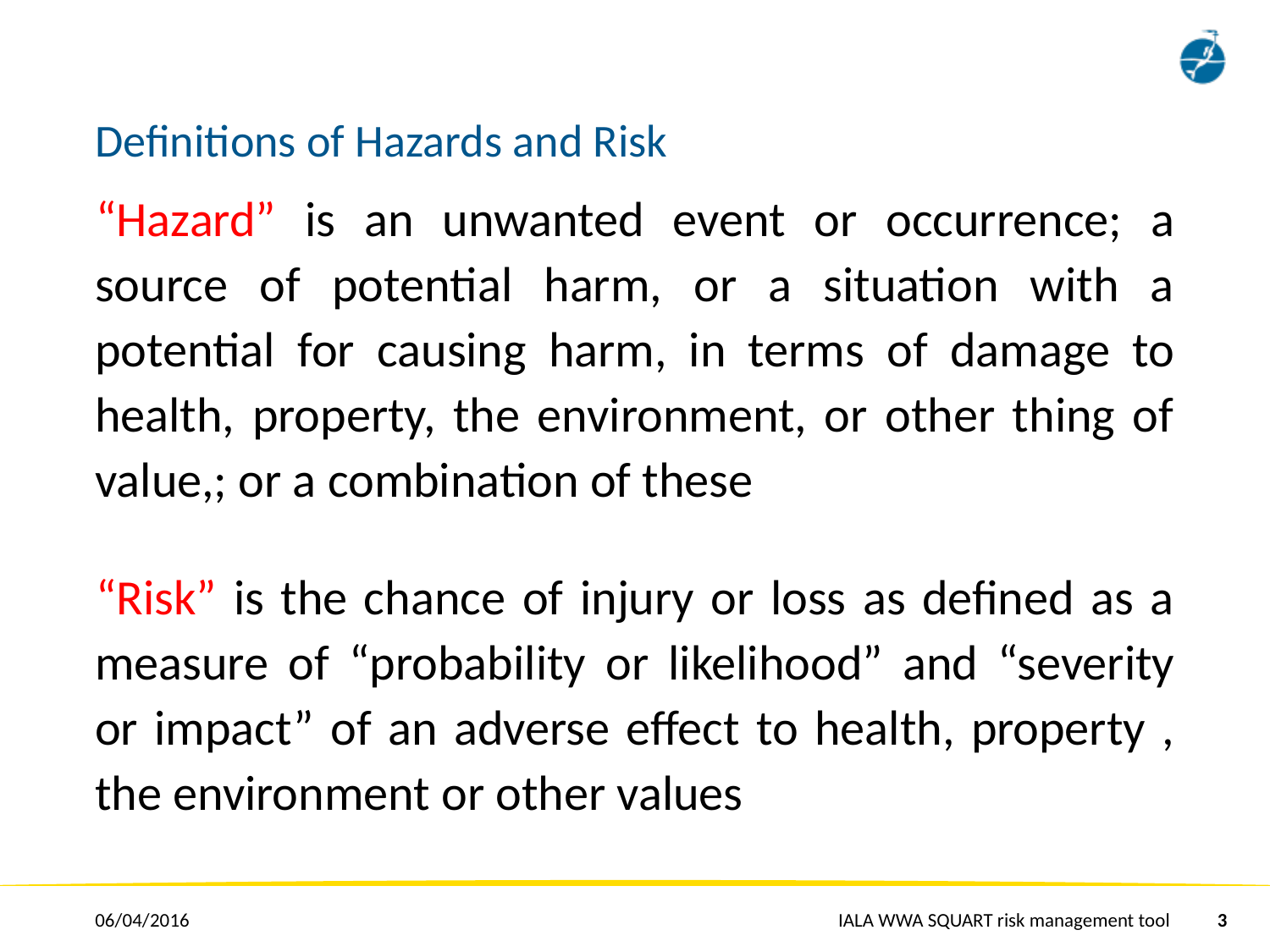

# Definitions of Hazards and Risk
“Hazard” is an unwanted event or occurrence; a source of potential harm, or a situation with a potential for causing harm, in terms of damage to health, property, the environment, or other thing of value,; or a combination of these
“Risk” is the chance of injury or loss as defined as a measure of “probability or likelihood” and “severity or impact” of an adverse effect to health, property , the environment or other values

06/04/2016
IALA WWA SQUART risk management tool
3